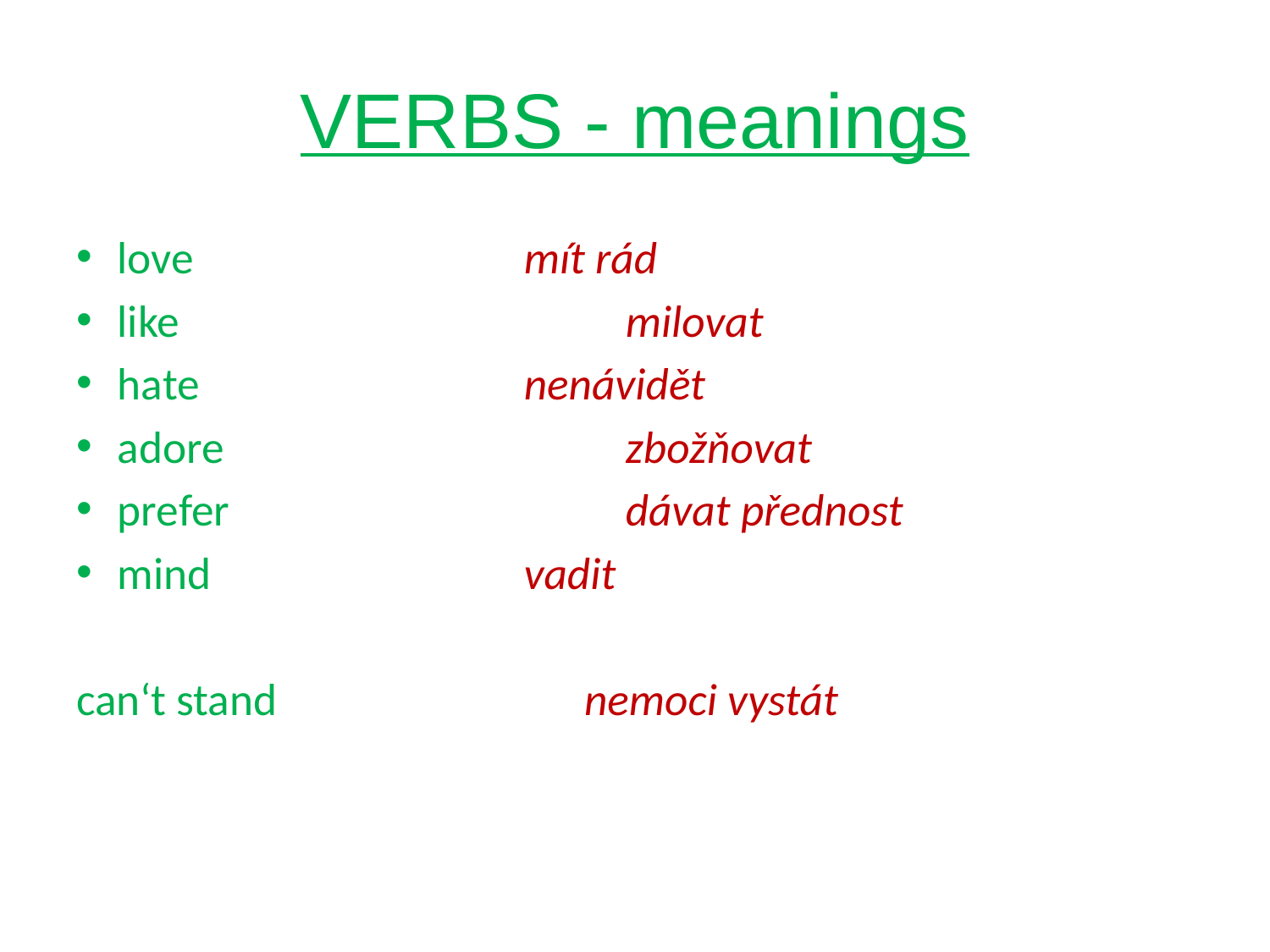

# VERBS - meanings
love 				mít rád
like					milovat
hate				nenávidět
adore				zbožňovat
prefer				dávat přednost
mind				vadit

can‘t stand				nemoci vystát